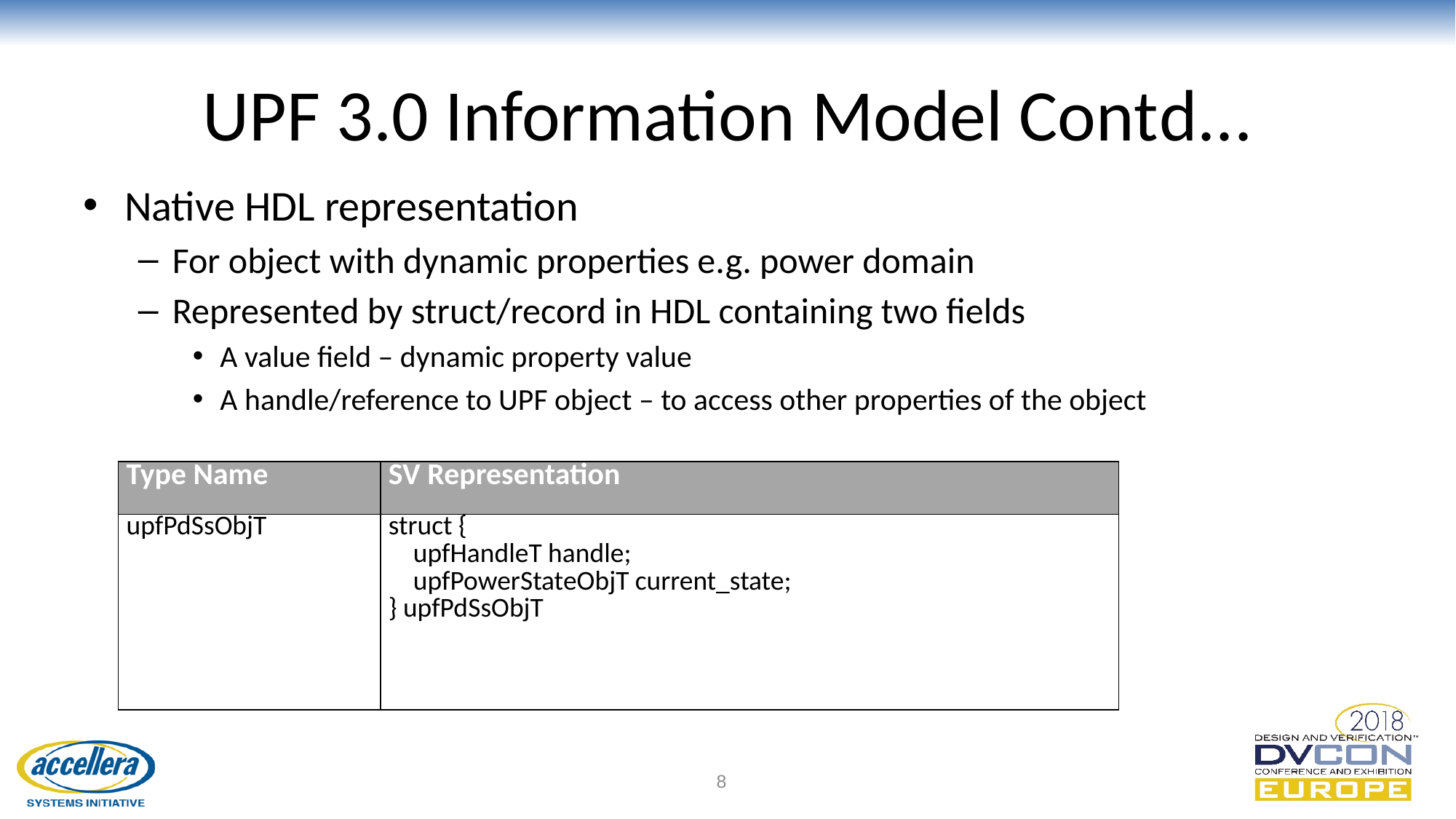

# UPF 3.0 Information Model Contd...
Native HDL representation
For object with dynamic properties e.g. power domain
Represented by struct/record in HDL containing two fields
A value field – dynamic property value
A handle/reference to UPF object – to access other properties of the object

| Type Name | SV Representation |
| --- | --- |
| upfPdSsObjT | struct { upfHandleT handle; upfPowerStateObjT current\_state; } upfPdSsObjT |
8